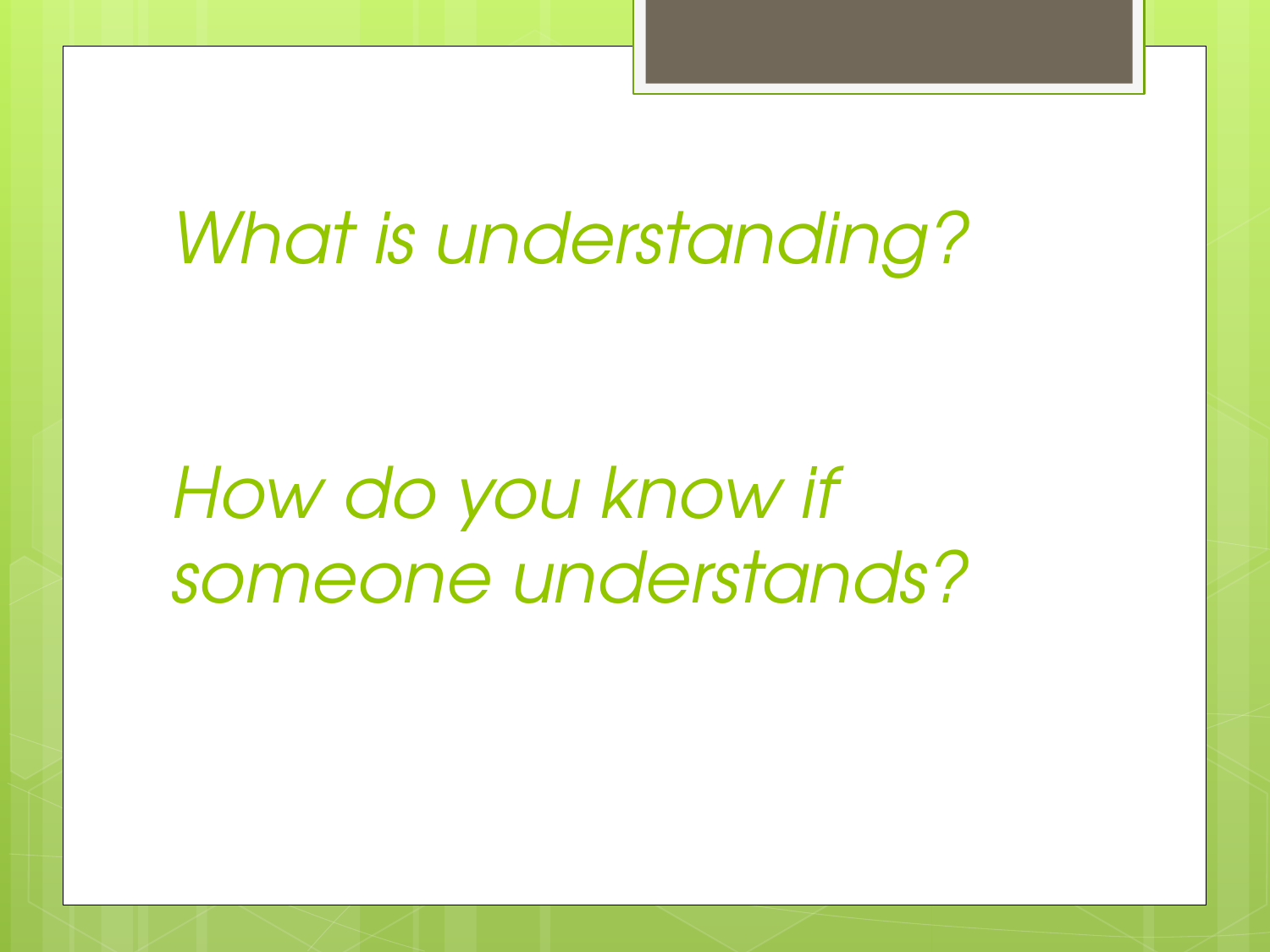

# What is understanding?
How do you know if someone understands?